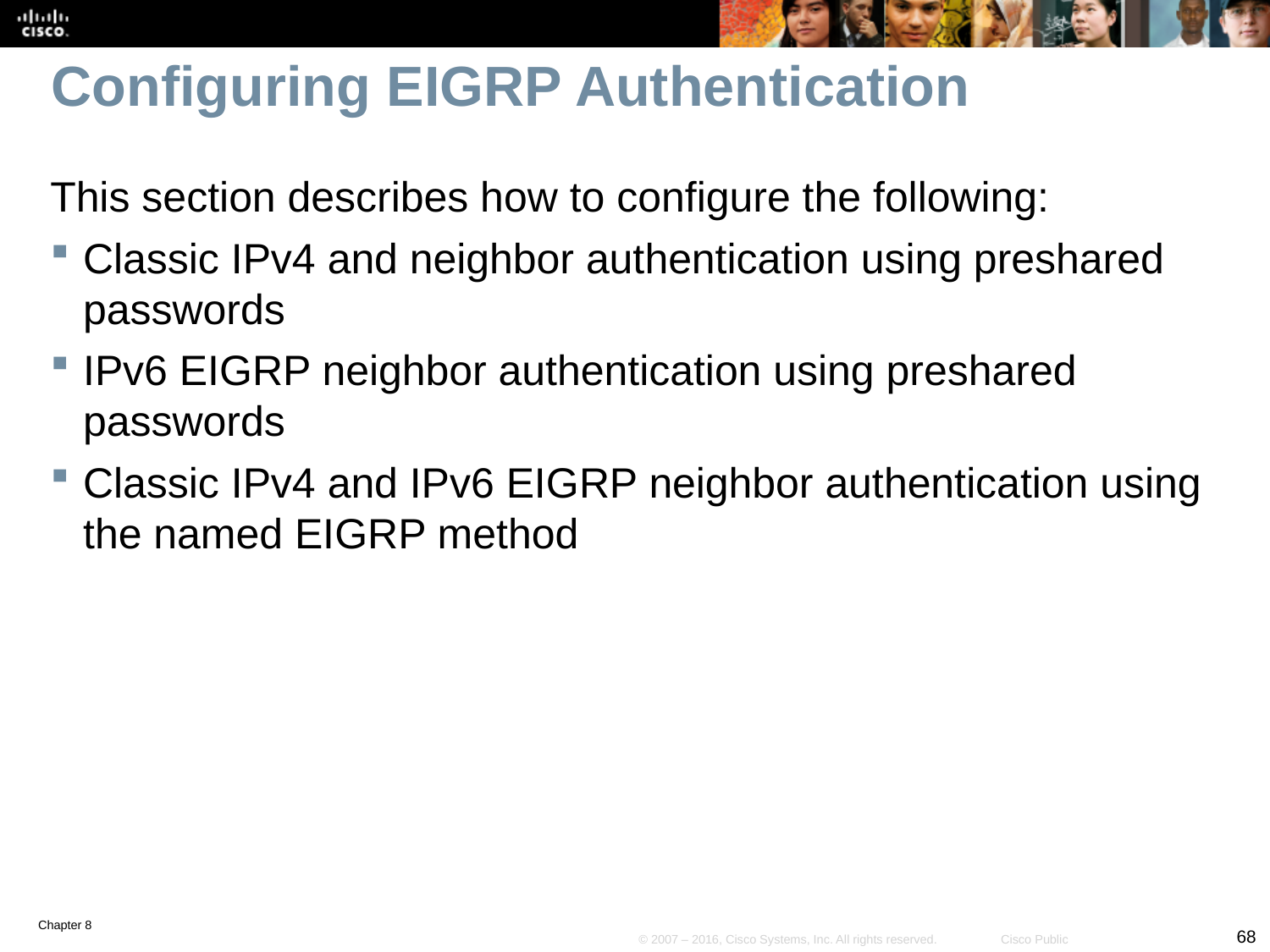

# Configuring EIGRP Authentication
This section describes how to configure the following:
Classic IPv4 and neighbor authentication using preshared passwords
IPv6 EIGRP neighbor authentication using preshared passwords
Classic IPv4 and IPv6 EIGRP neighbor authentication using the named EIGRP method